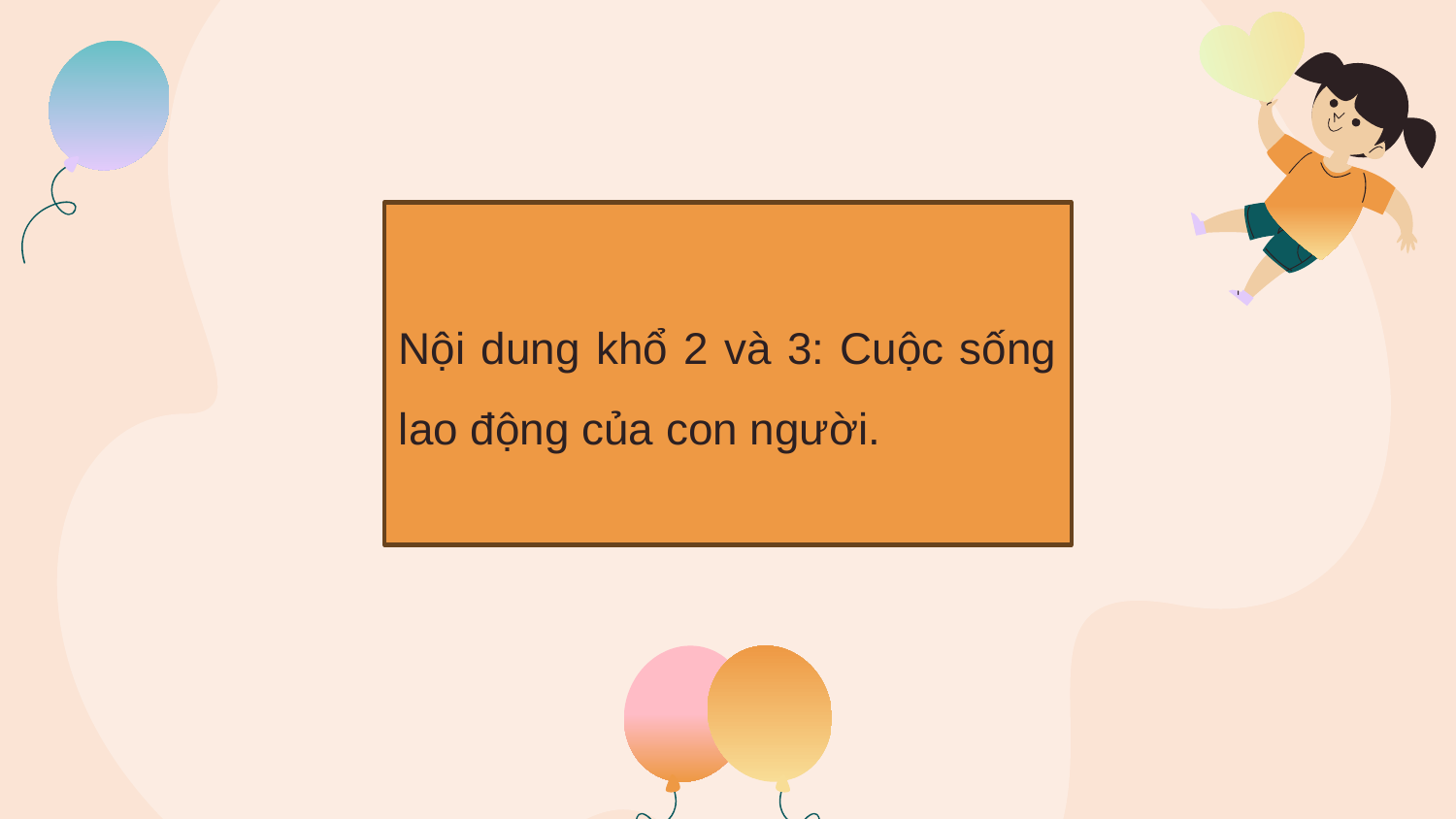

Nội dung khổ 2 và 3: Cuộc sống lao động của con người.